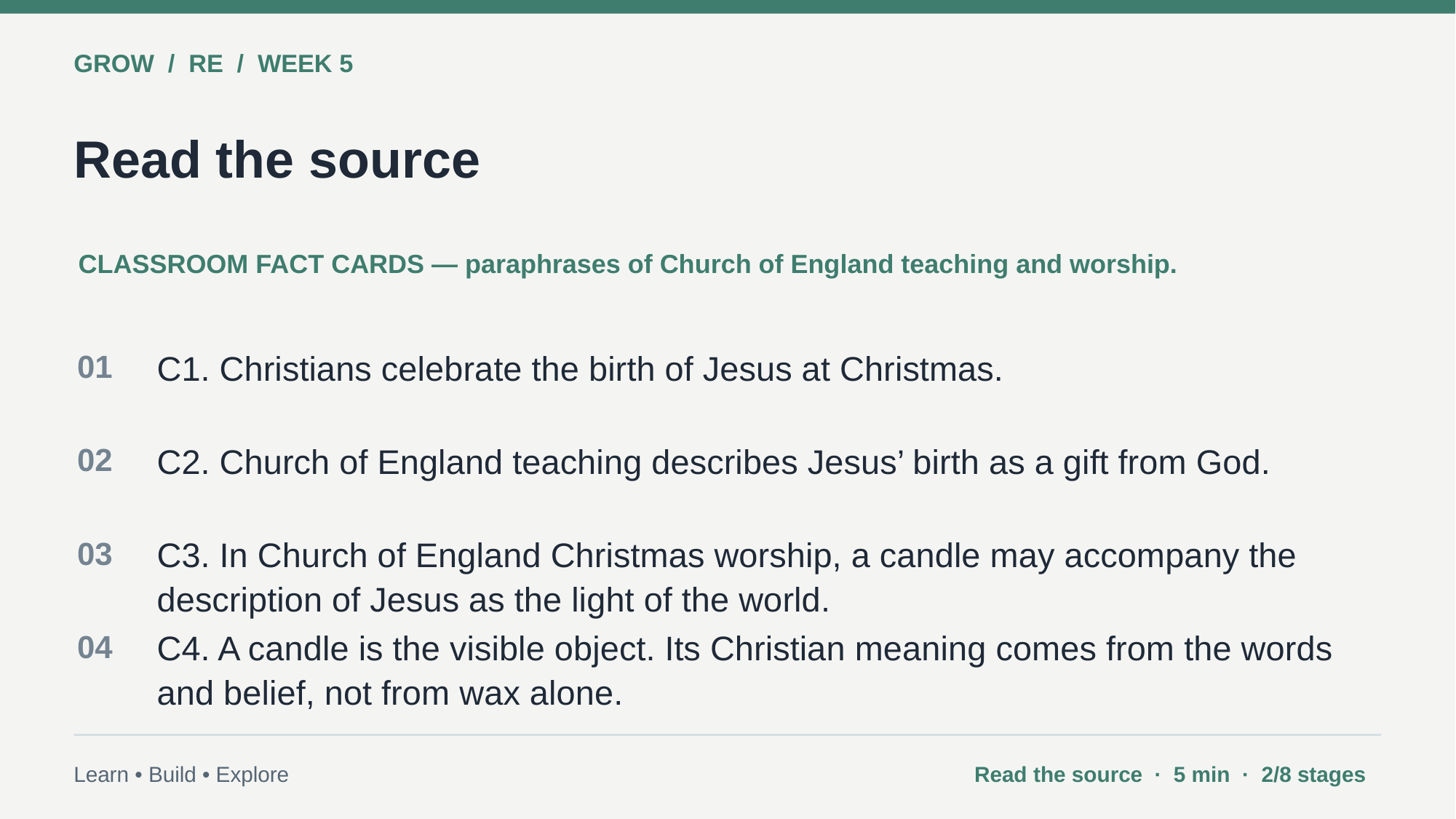

GROW  /  RE  /  WEEK 5
Read the source
CLASSROOM FACT CARDS — paraphrases of Church of England teaching and worship.
01
C1. Christians celebrate the birth of Jesus at Christmas.
02
C2. Church of England teaching describes Jesus’ birth as a gift from God.
03
C3. In Church of England Christmas worship, a candle may accompany the description of Jesus as the light of the world.
04
C4. A candle is the visible object. Its Christian meaning comes from the words and belief, not from wax alone.

Learn • Build • Explore
Read the source  ·  5 min  ·  2/8 stages